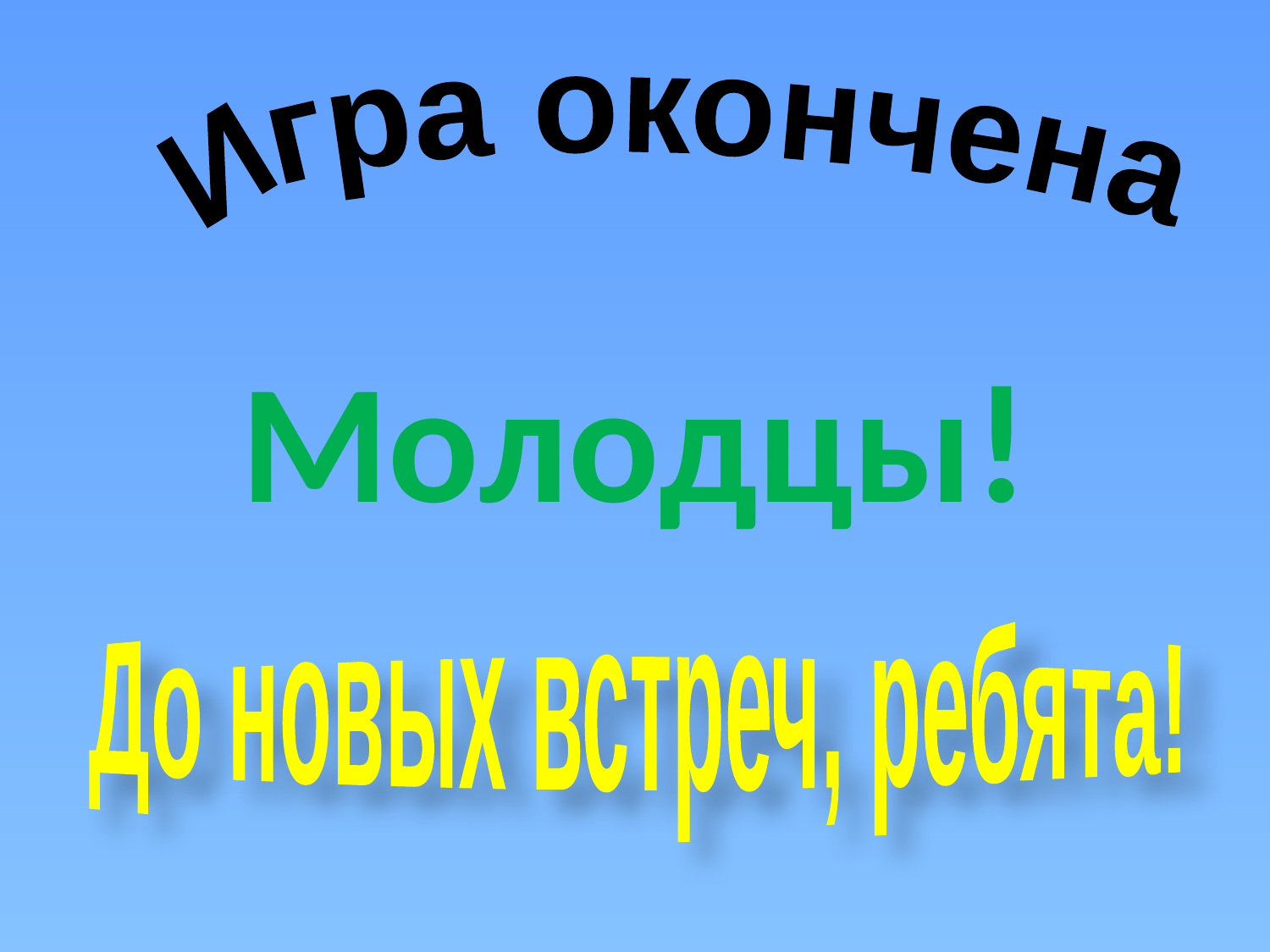

Игра окончена
Молодцы!
До новых встреч, ребята!